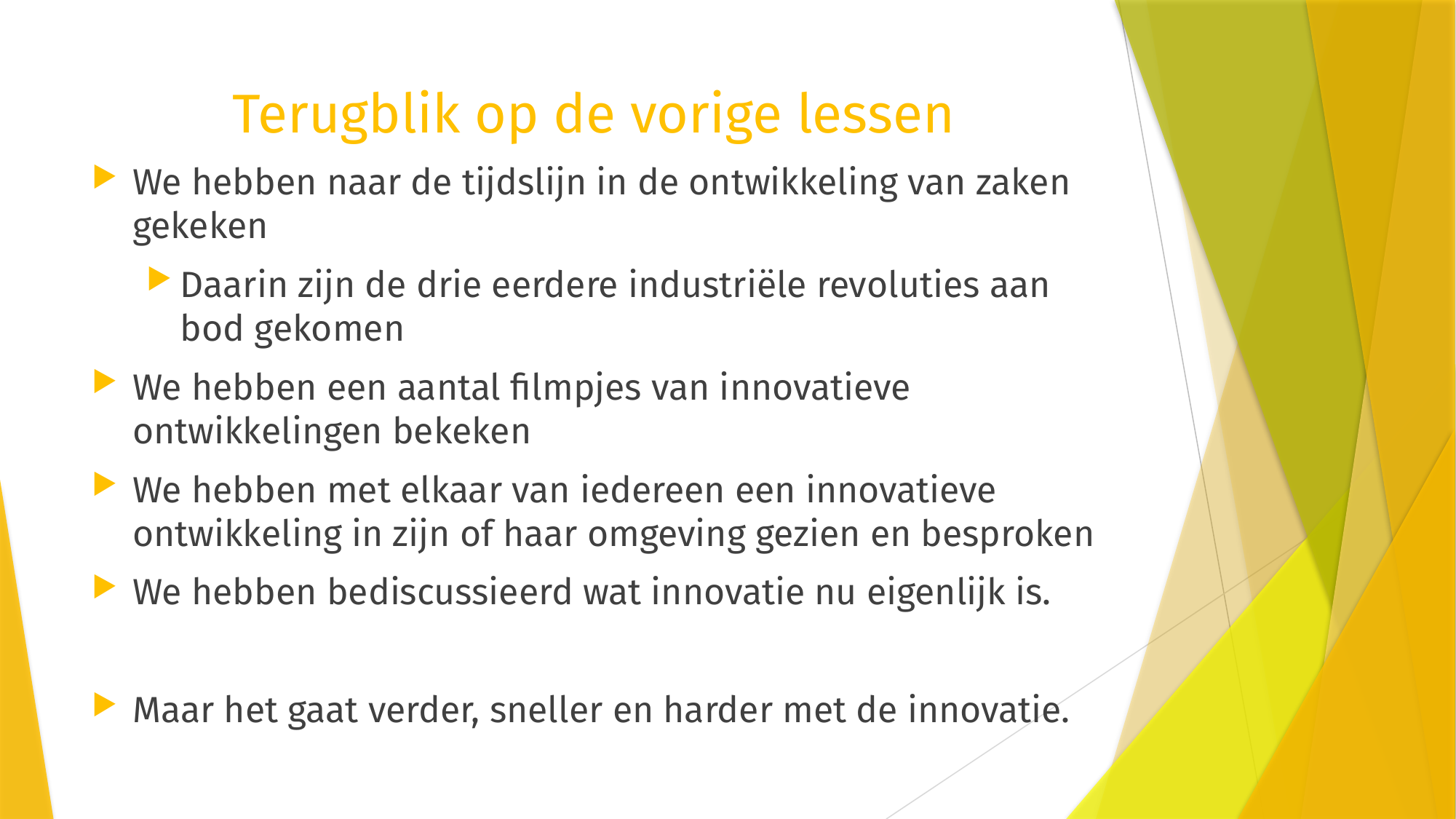

# Terugblik op de vorige lessen
We hebben naar de tijdslijn in de ontwikkeling van zaken gekeken
Daarin zijn de drie eerdere industriële revoluties aan bod gekomen
We hebben een aantal filmpjes van innovatieve ontwikkelingen bekeken
We hebben met elkaar van iedereen een innovatieve ontwikkeling in zijn of haar omgeving gezien en besproken
We hebben bediscussieerd wat innovatie nu eigenlijk is.

Maar het gaat verder, sneller en harder met de innovatie.